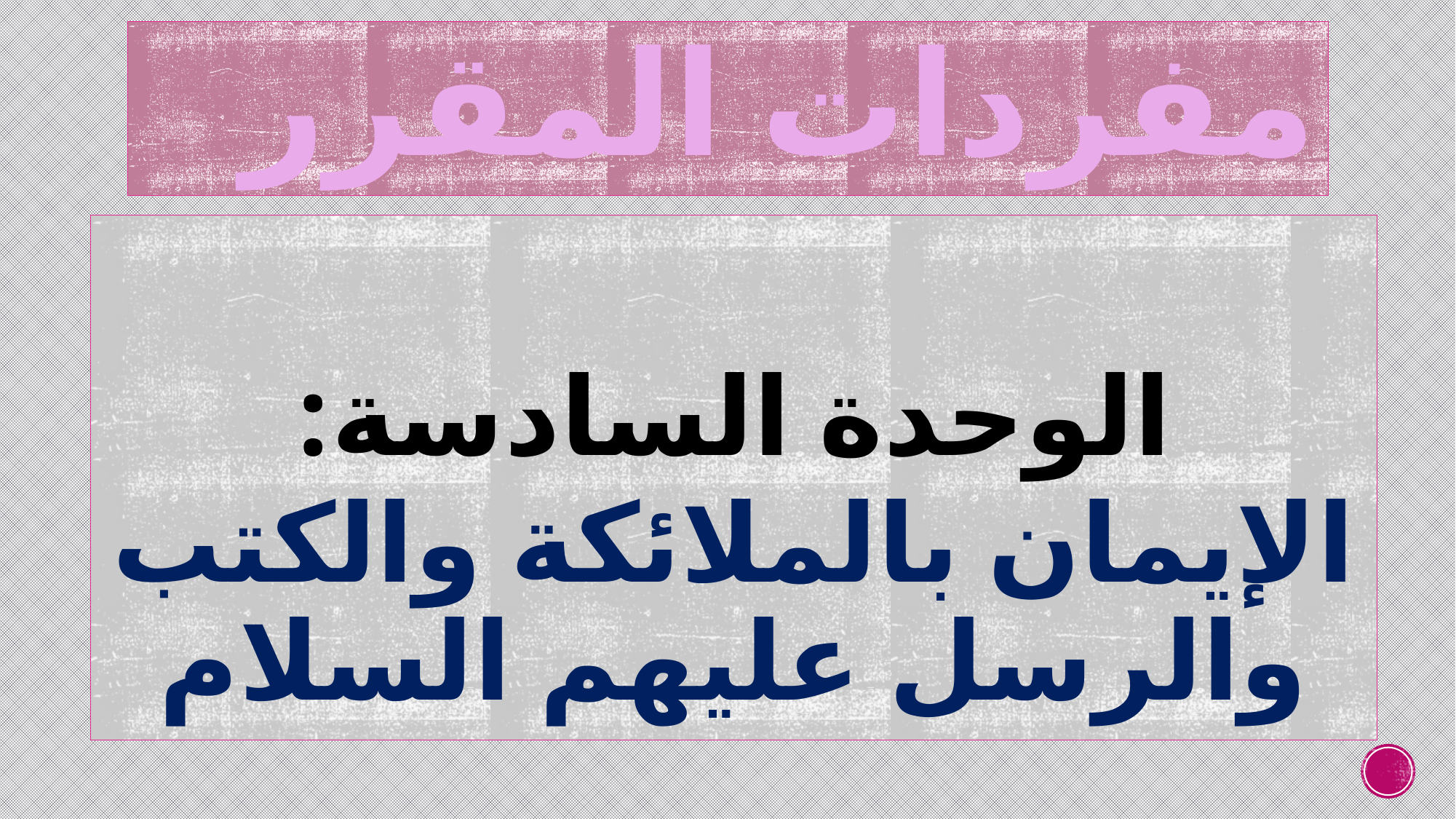

# مفردات المقرر

الوحدة السادسة:
الإيمان بالملائكة والكتب والرسل عليهم السلام